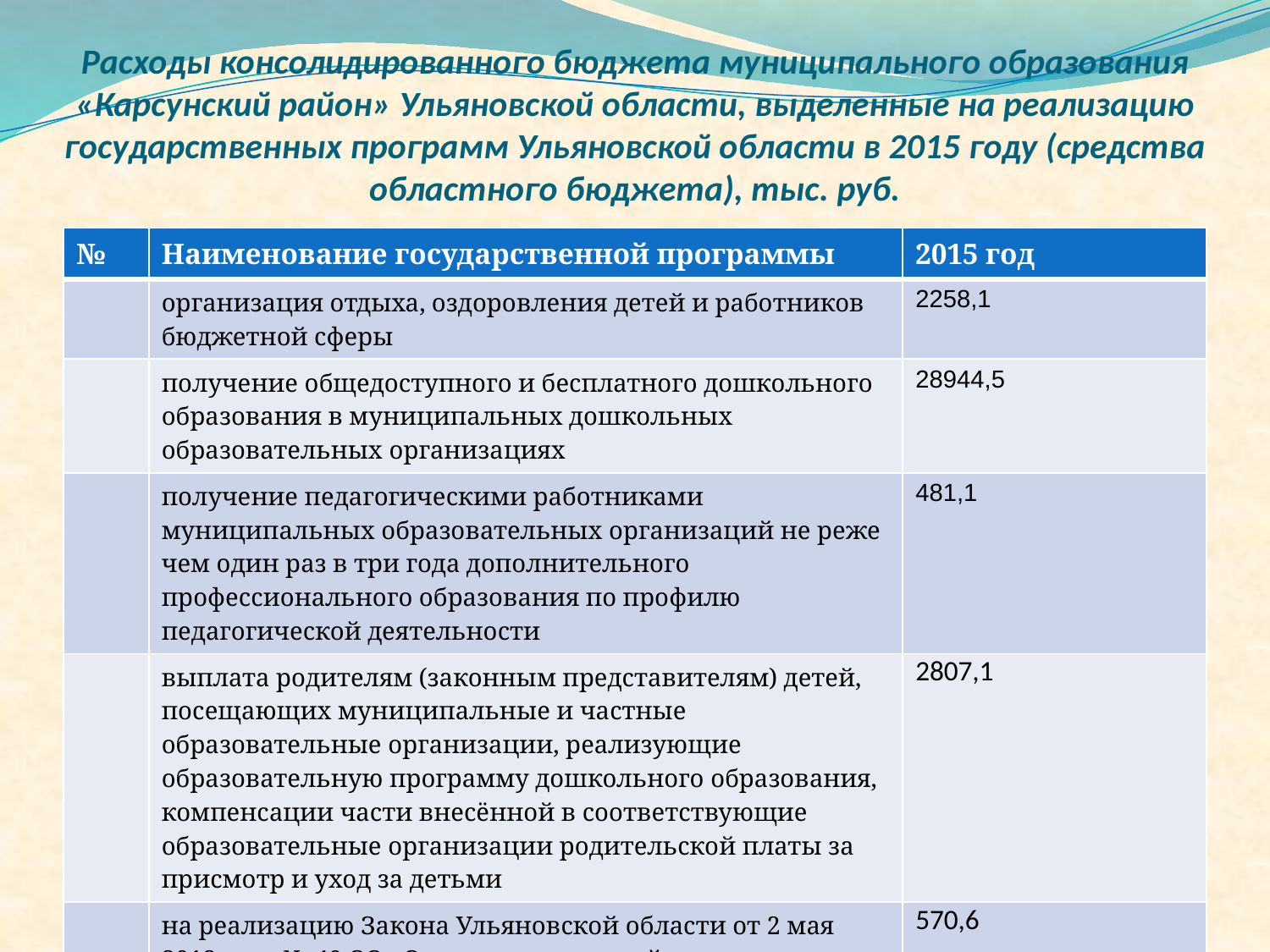

# Расходы консолидированного бюджета муниципального образования «Карсунский район» Ульяновской области, выделенные на реализацию государственных программ Ульяновской области в 2015 году (средства областного бюджета), тыс. руб.
| № | Наименование государственной программы | 2015 год |
| --- | --- | --- |
|  | организация отдыха, оздоровления детей и работников бюджетной сферы | 2258,1 |
|  | получение общедоступного и бесплатного дошкольного образования в муниципальных дошкольных образовательных организациях | 28944,5 |
|  | получение педагогическими работниками муниципальных образовательных организаций не реже чем один раз в три года дополнительного профессионального образования по профилю педагогической деятельности | 481,1 |
|  | выплата родителям (законным представителям) детей, посещающих муниципальные и частные образовательные организации, реализующие образовательную программу дошкольного образования, компенсации части внесённой в соответствующие образовательные организации родительской платы за присмотр и уход за детьми | 2807,1 |
|  | на реализацию Закона Ульяновской области от 2 мая 2012 года № 49-ЗО «О мерах социальной поддержки отдельных категорий молодых специалистов на территории Ульяновской области» | 570,6 |